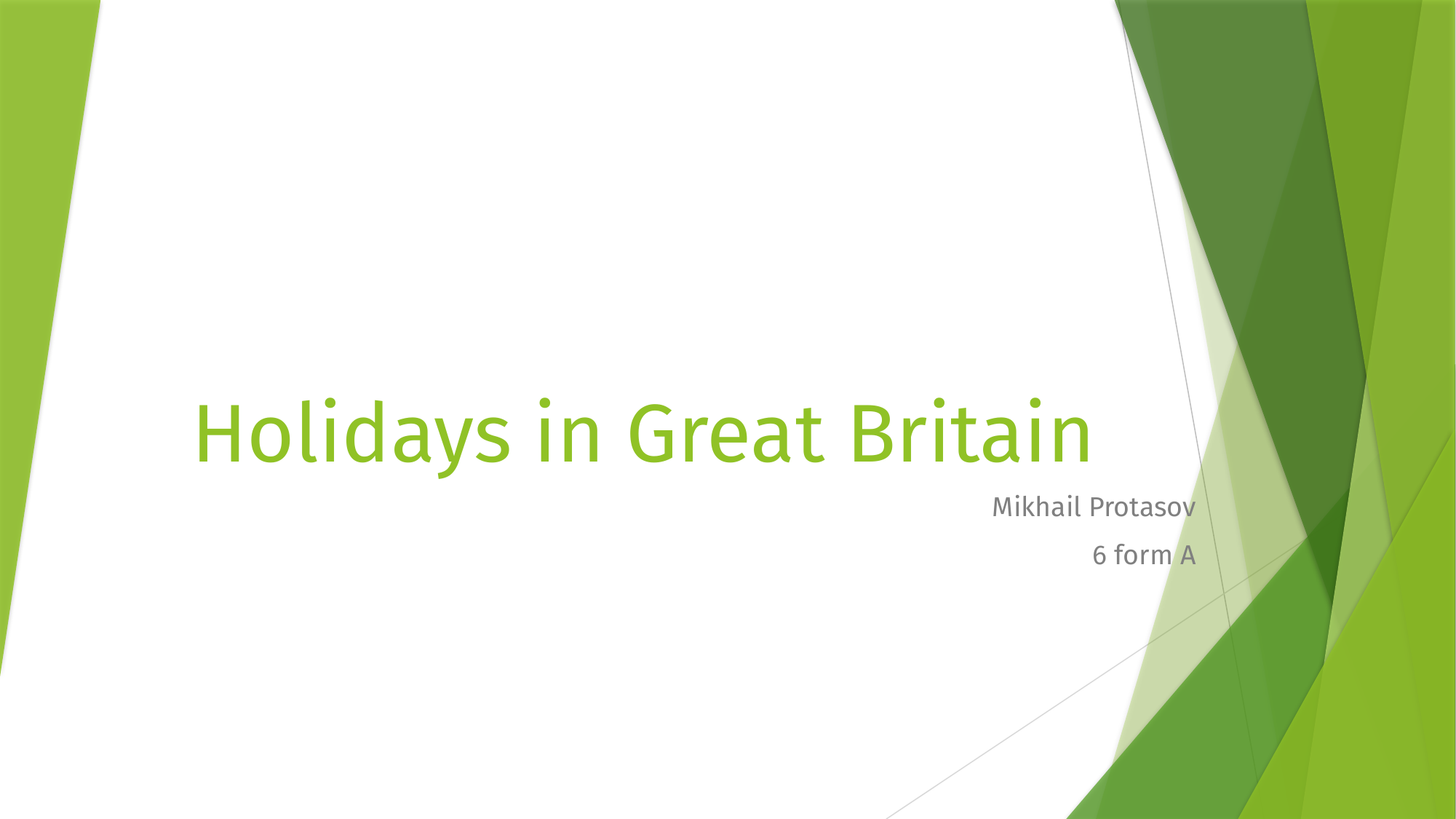

# Holidays in Great Britain
Mikhail Protasov
6 form A